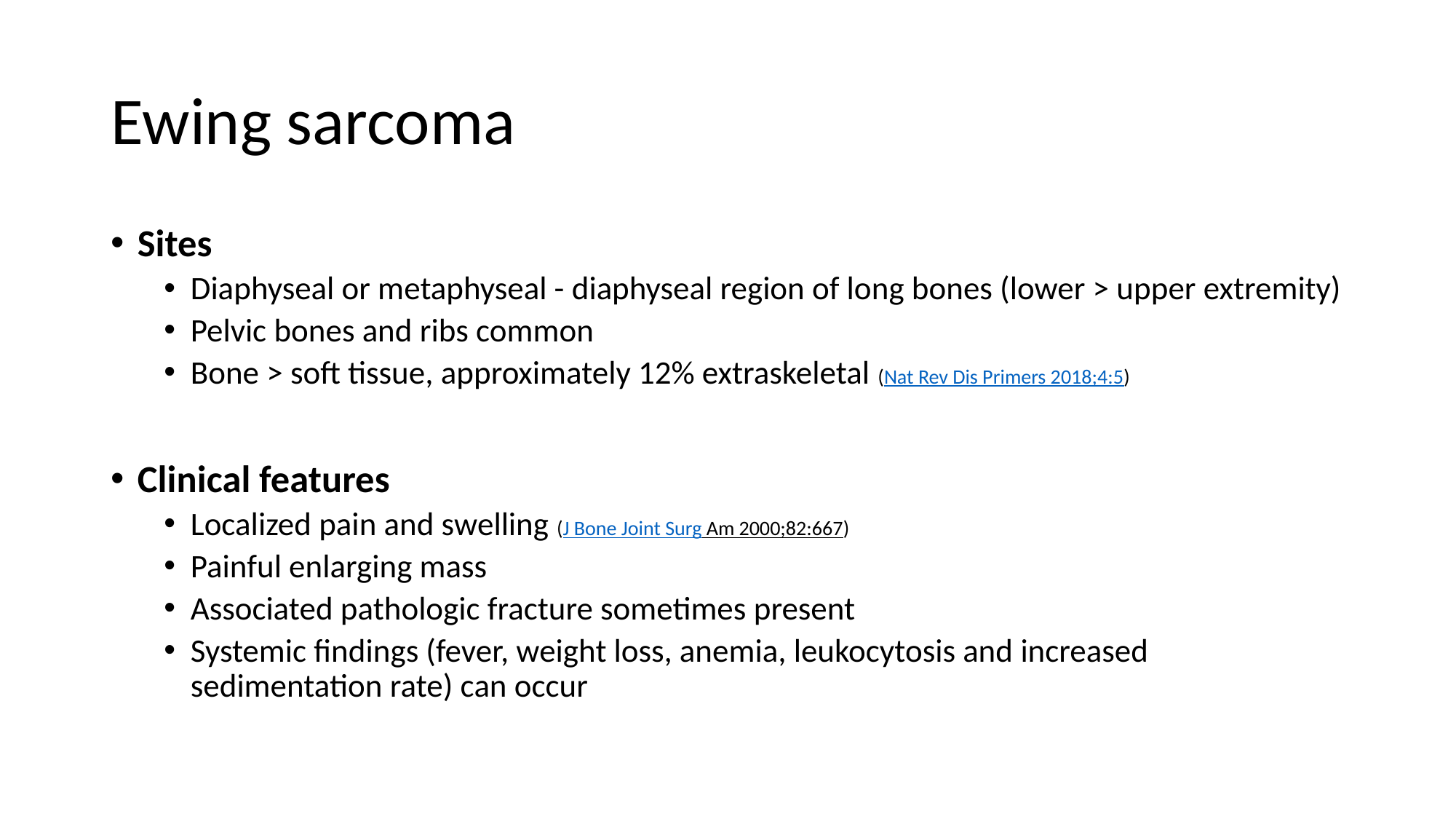

# Ewing sarcoma
Sites
Diaphyseal or metaphyseal - diaphyseal region of long bones (lower > upper extremity)
Pelvic bones and ribs common
Bone > soft tissue, approximately 12% extraskeletal (Nat Rev Dis Primers 2018;4:5)

Clinical features
Localized pain and swelling (J Bone Joint Surg Am 2000;82:667)
Painful enlarging mass
Associated pathologic fracture sometimes present
Systemic findings (fever, weight loss, anemia, leukocytosis and increased sedimentation rate) can occur